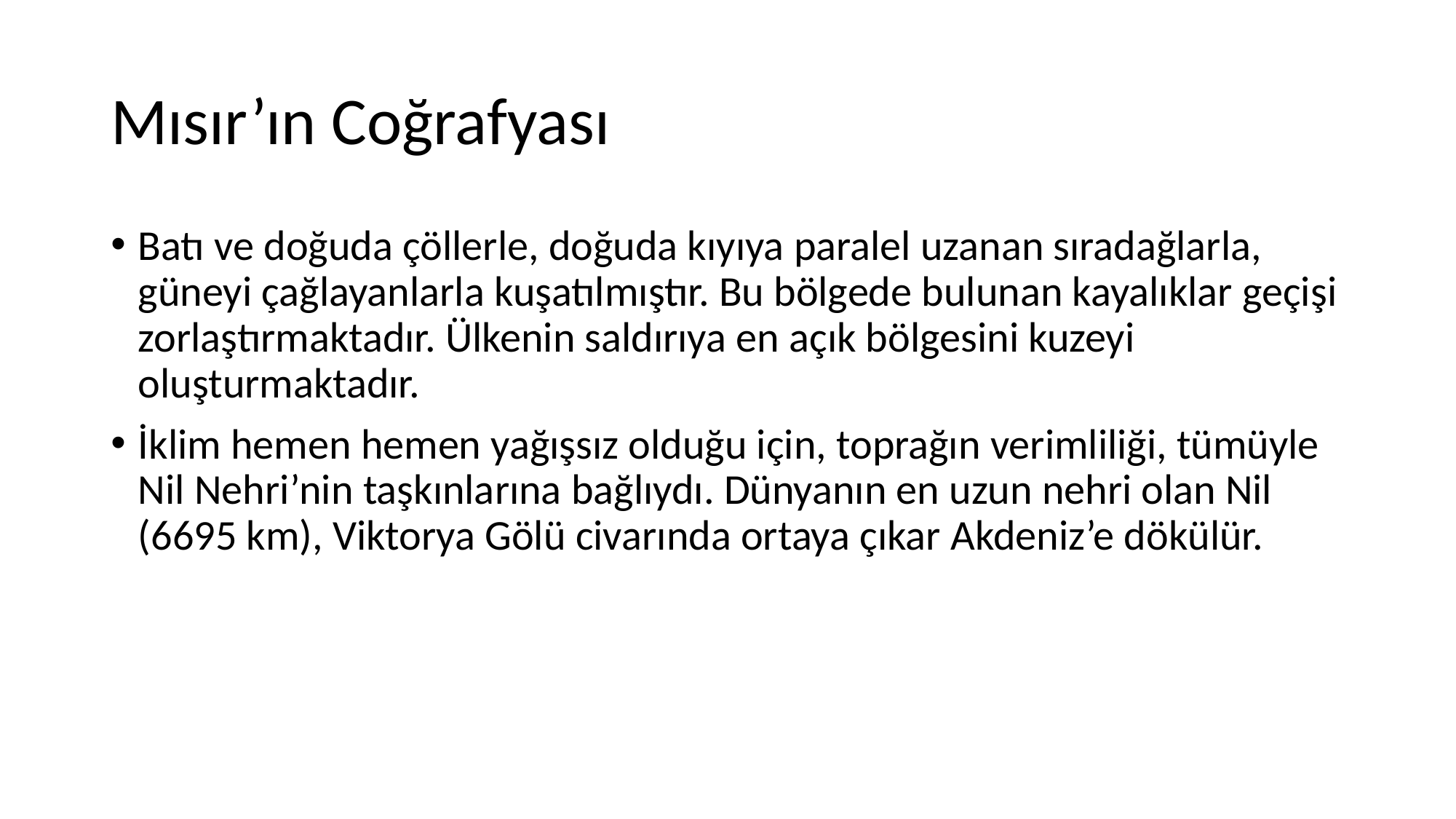

# Mısır’ın Coğrafyası
Batı ve doğuda çöllerle, doğuda kıyıya paralel uzanan sıradağlarla, güneyi çağlayanlarla kuşatılmıştır. Bu bölgede bulunan kayalıklar geçişi zorlaştırmaktadır. Ülkenin saldırıya en açık bölgesini kuzeyi oluşturmaktadır.
İklim hemen hemen yağışsız olduğu için, toprağın verimliliği, tümüyle Nil Nehri’nin taşkınlarına bağlıydı. Dünyanın en uzun nehri olan Nil (6695 km), Viktorya Gölü civarında ortaya çıkar Akdeniz’e dökülür.